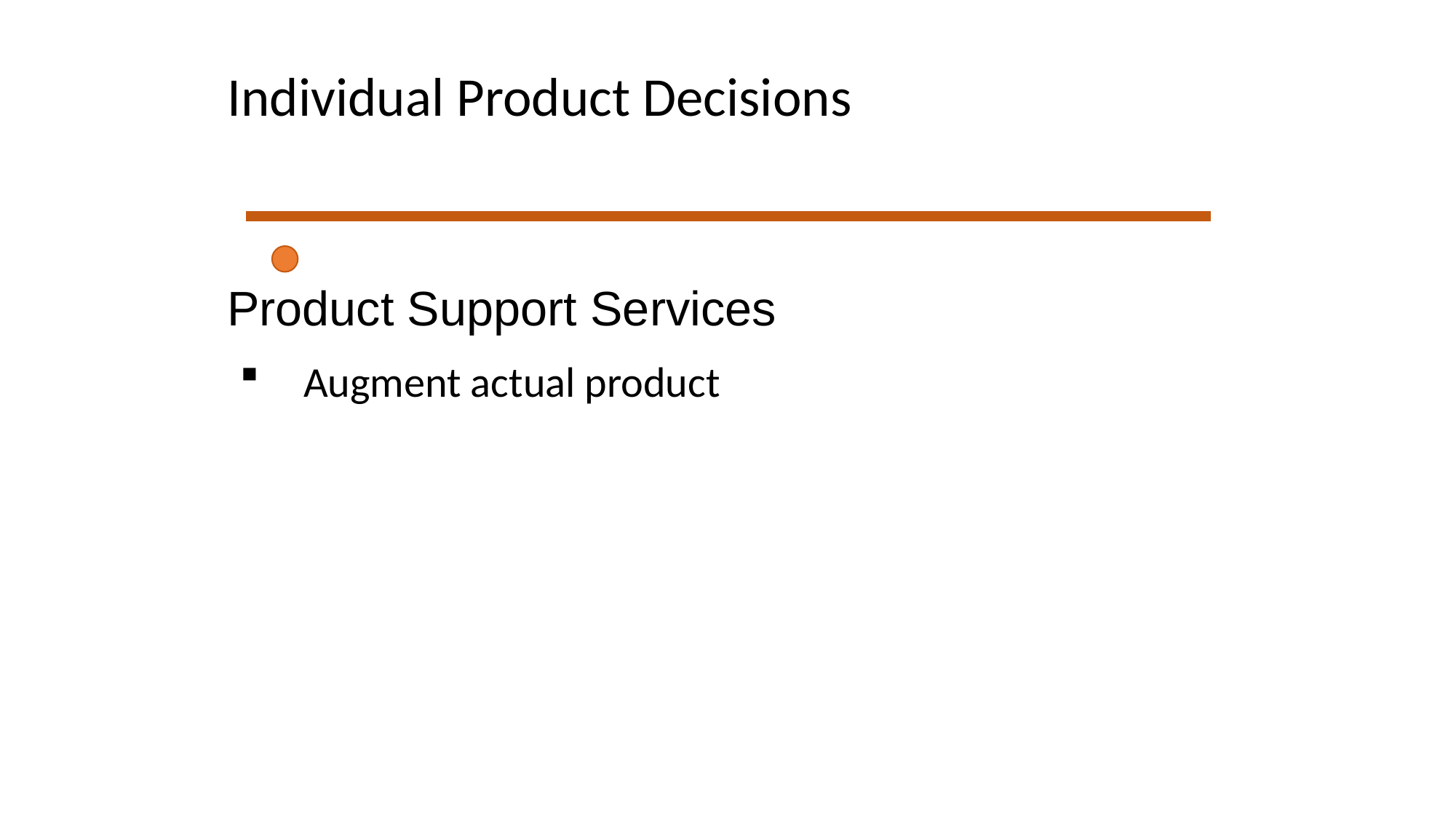

# Individual Product Decisions

Product Support Services
Augment actual product